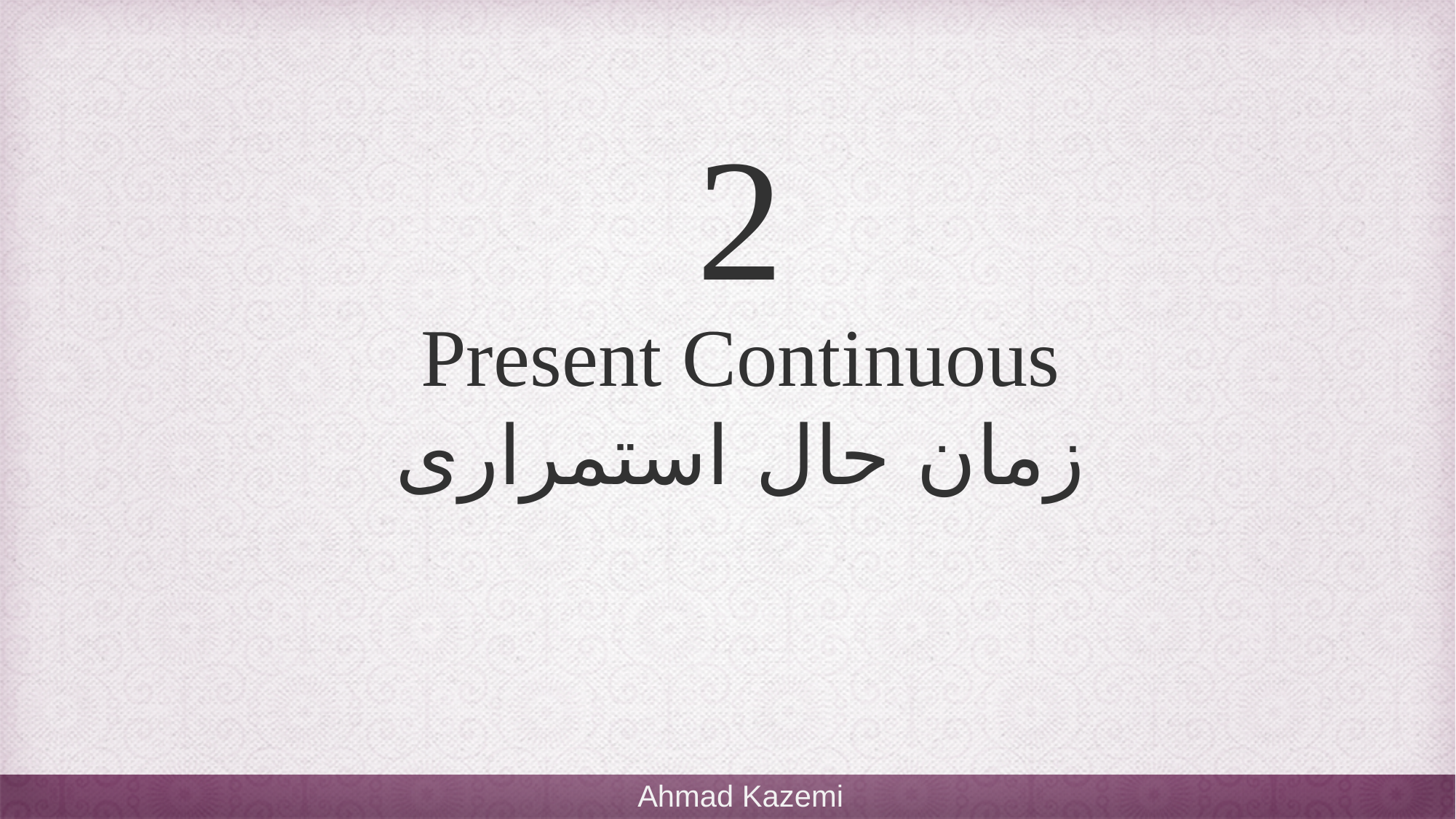

2
Present Continuous
زمان حال استمراری
Ahmad Kazemi